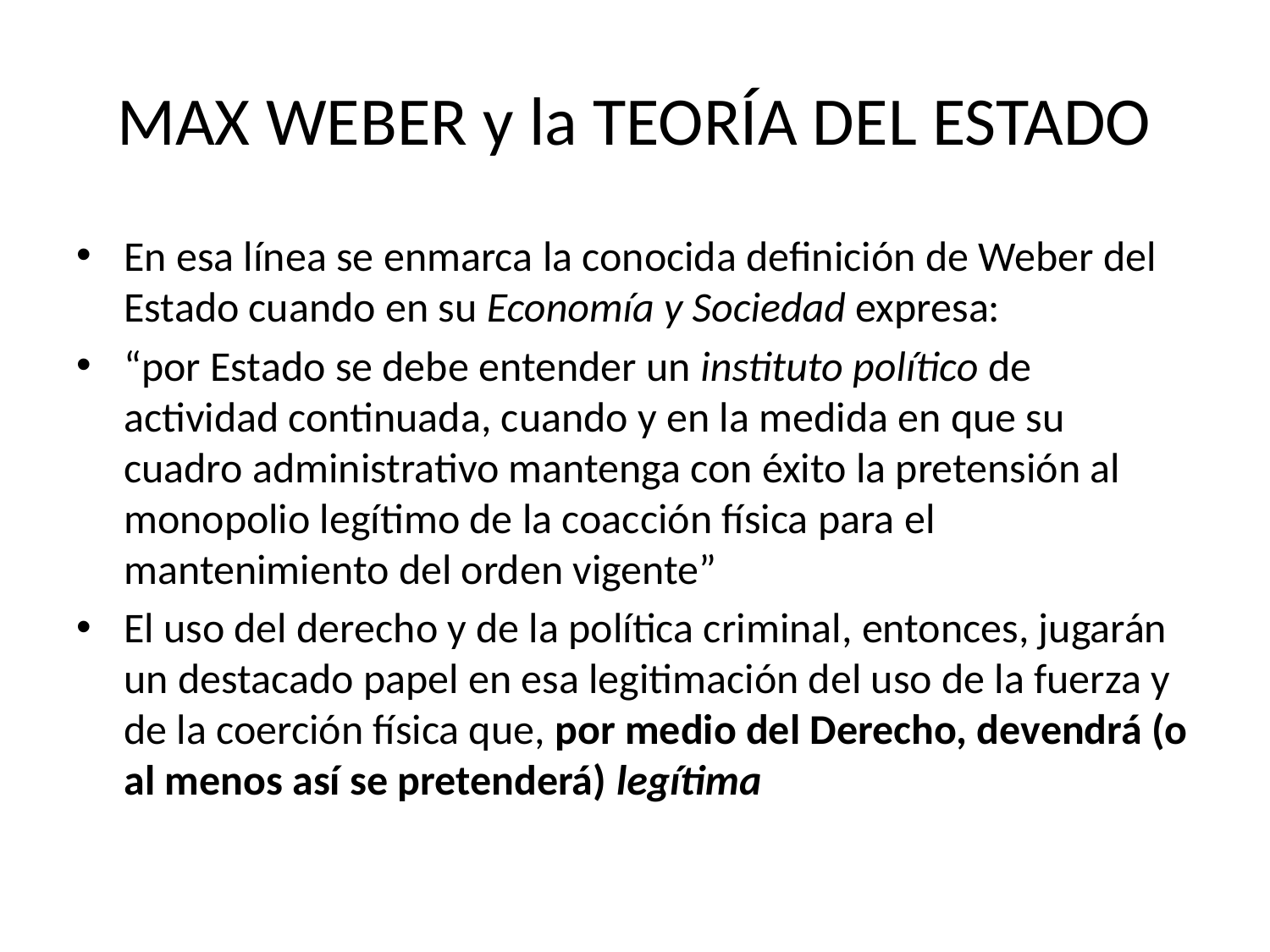

# MAX WEBER y la TEORÍA DEL ESTADO
En esa línea se enmarca la conocida definición de Weber del Estado cuando en su Economía y Sociedad expresa:
“por Estado se debe entender un instituto político de actividad continuada, cuando y en la medida en que su cuadro administrativo mantenga con éxito la pretensión al monopolio legítimo de la coacción física para el mantenimiento del orden vigente”
El uso del derecho y de la política criminal, entonces, jugarán un destacado papel en esa legitimación del uso de la fuerza y de la coerción física que, por medio del Derecho, devendrá (o al menos así se pretenderá) legítima